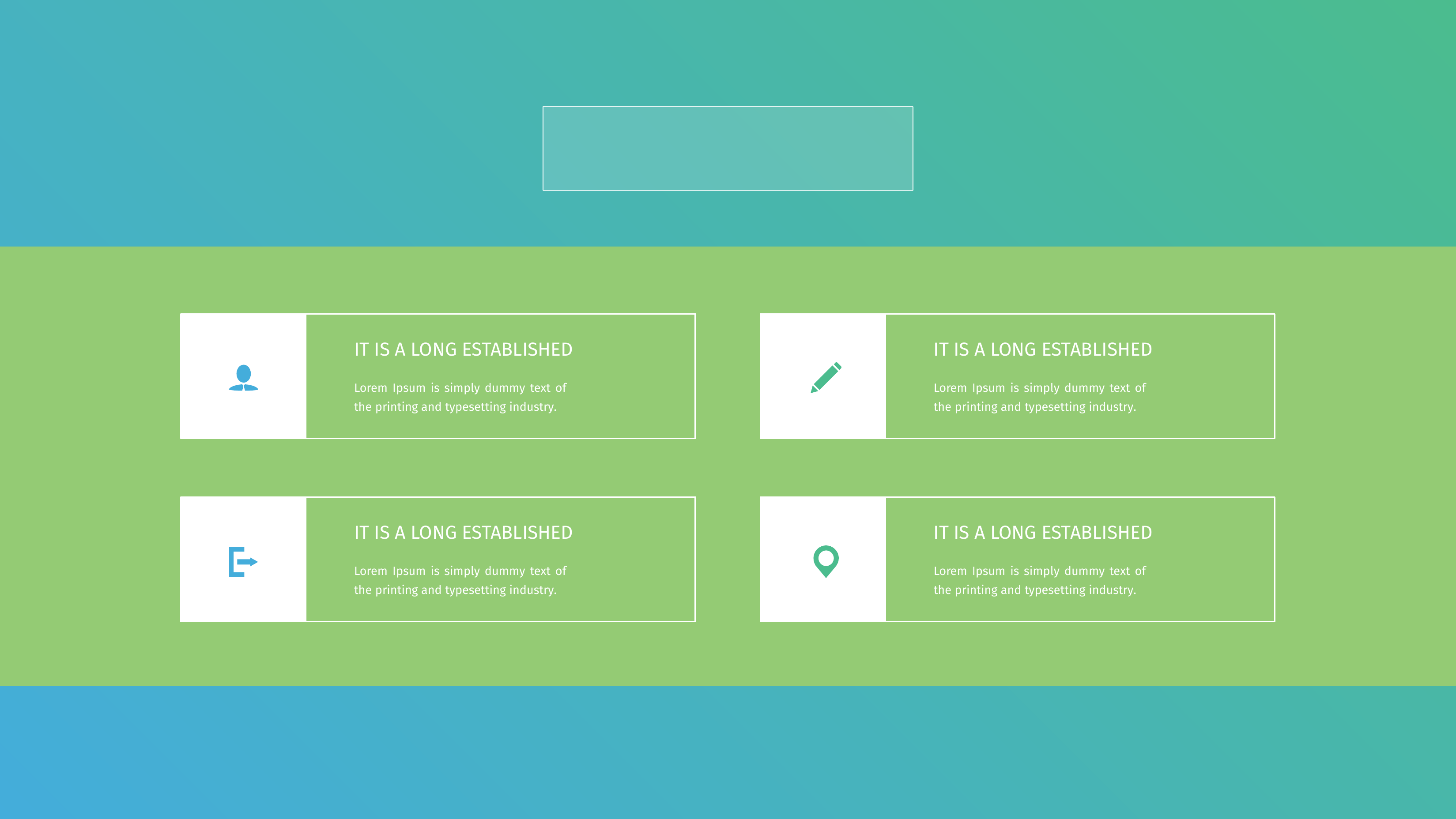

IT IS A LONG ESTABLISHED
IT IS A LONG ESTABLISHED

Lorem Ipsum is simply dummy text of the printing and typesetting industry.
Lorem Ipsum is simply dummy text of the printing and typesetting industry.

IT IS A LONG ESTABLISHED
IT IS A LONG ESTABLISHED

Lorem Ipsum is simply dummy text of the printing and typesetting industry.
Lorem Ipsum is simply dummy text of the printing and typesetting industry.